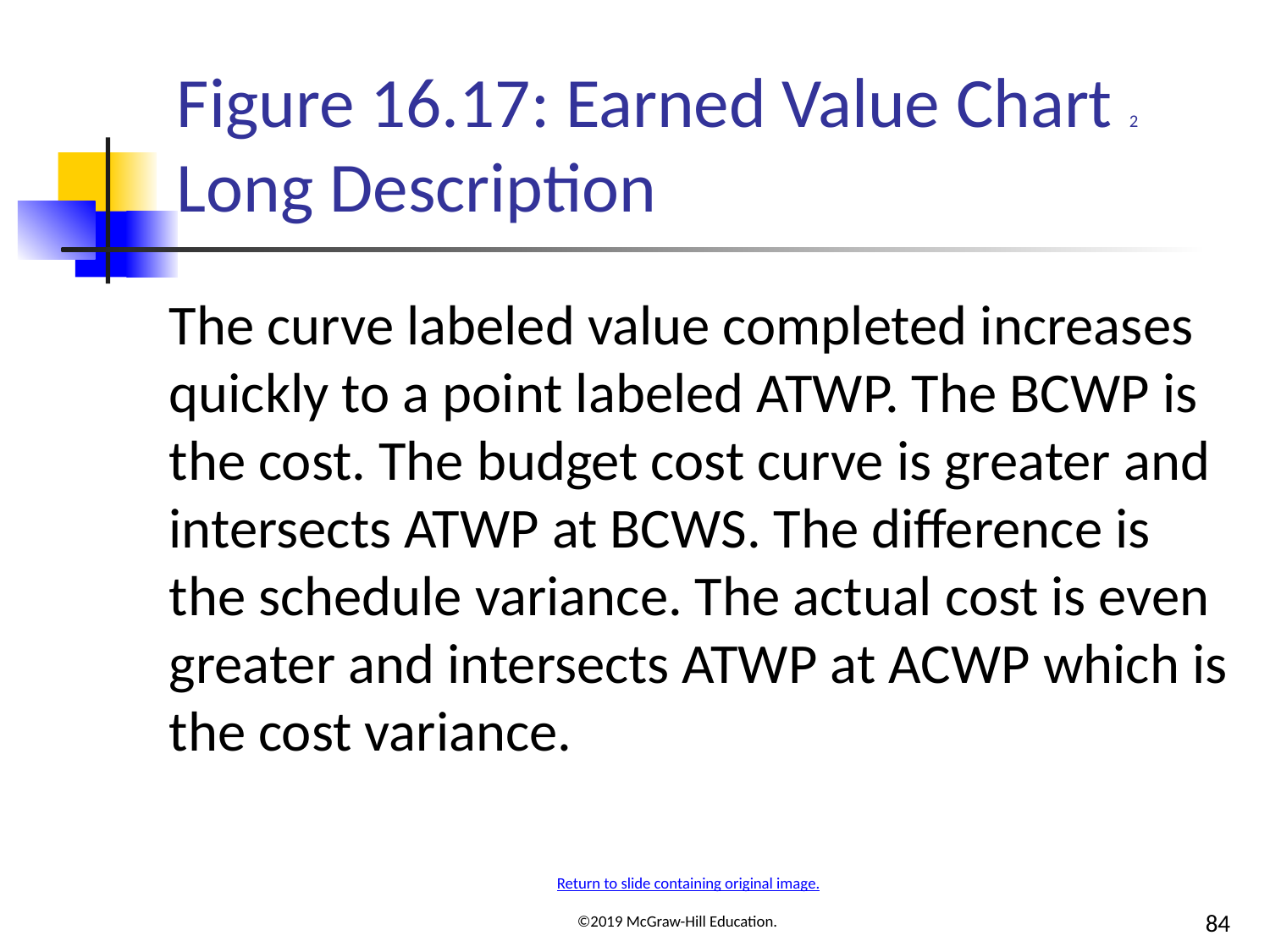

# Figure 16.17: Earned Value Chart 2  Long Description
The curve labeled value completed increases quickly to a point labeled ATWP. The BCWP is the cost. The budget cost curve is greater and intersects ATWP at BCWS. The difference is the schedule variance. The actual cost is even greater and intersects ATWP at ACWP which is the cost variance.
Return to slide containing original image.